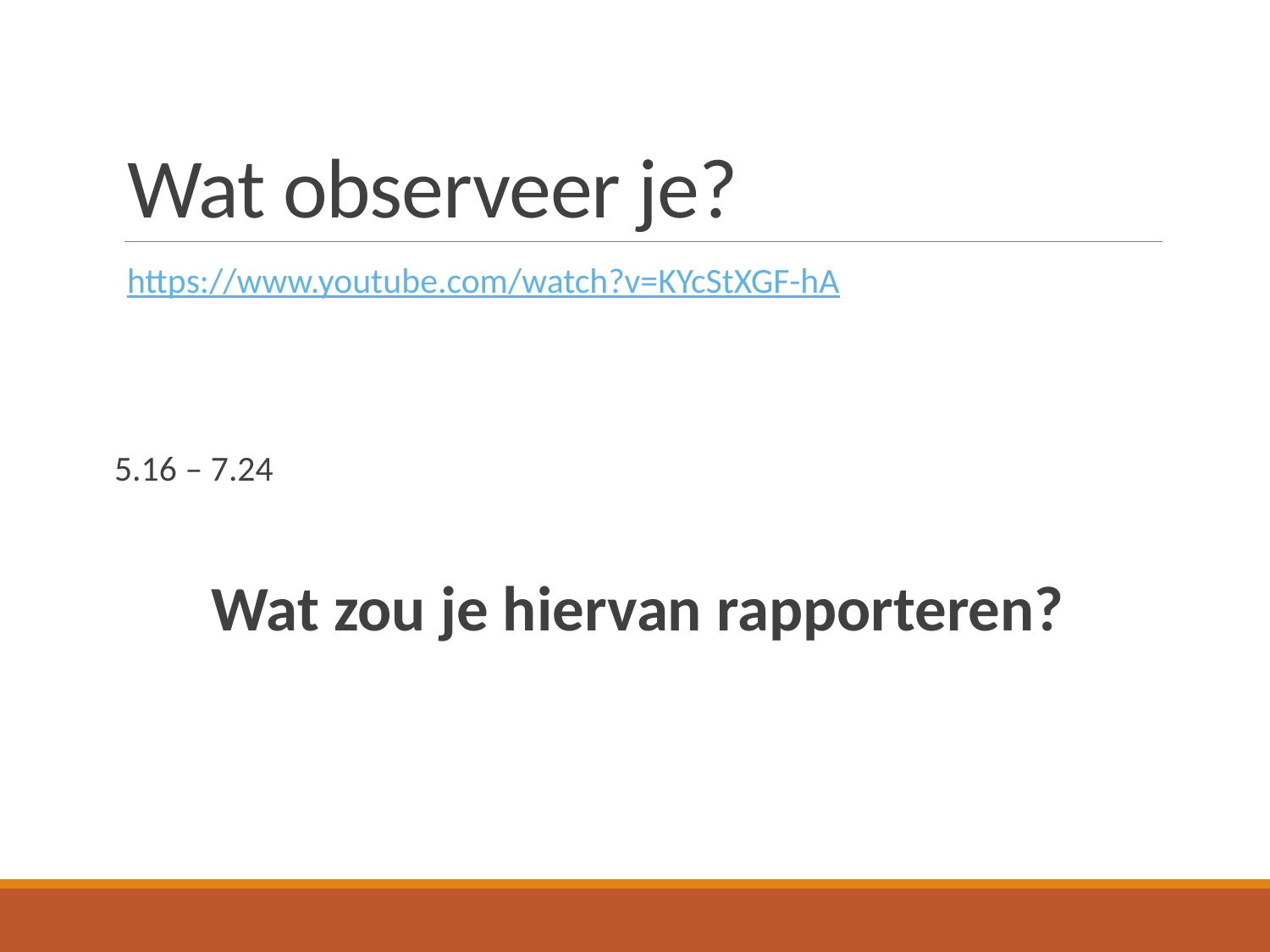

# Wat observeer je?
https://www.youtube.com/watch?v=KYcStXGF-hA

5.16 – 7.24

Wat zou je hiervan rapporteren?